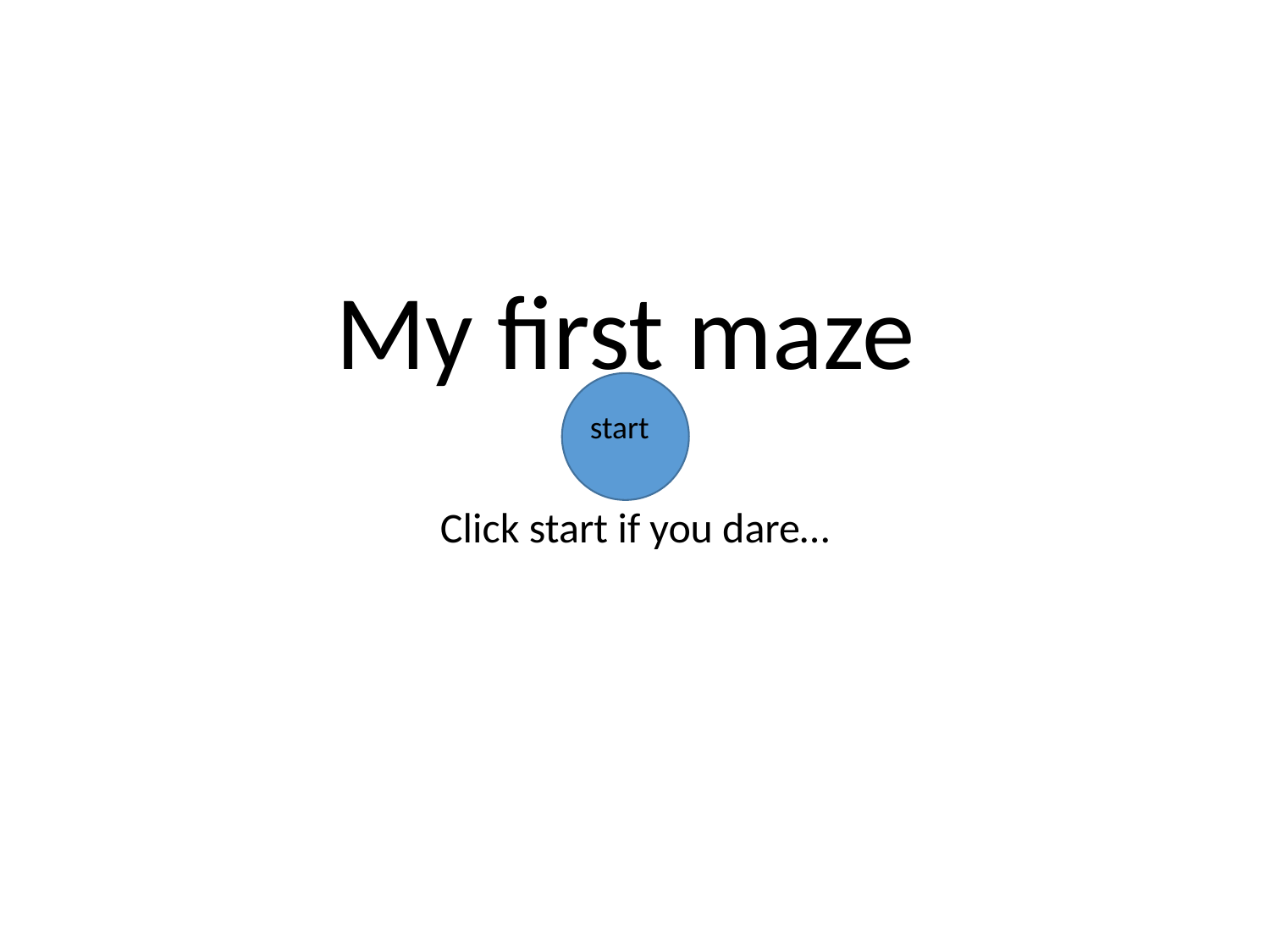

# My first maze

start
Click start if you dare…